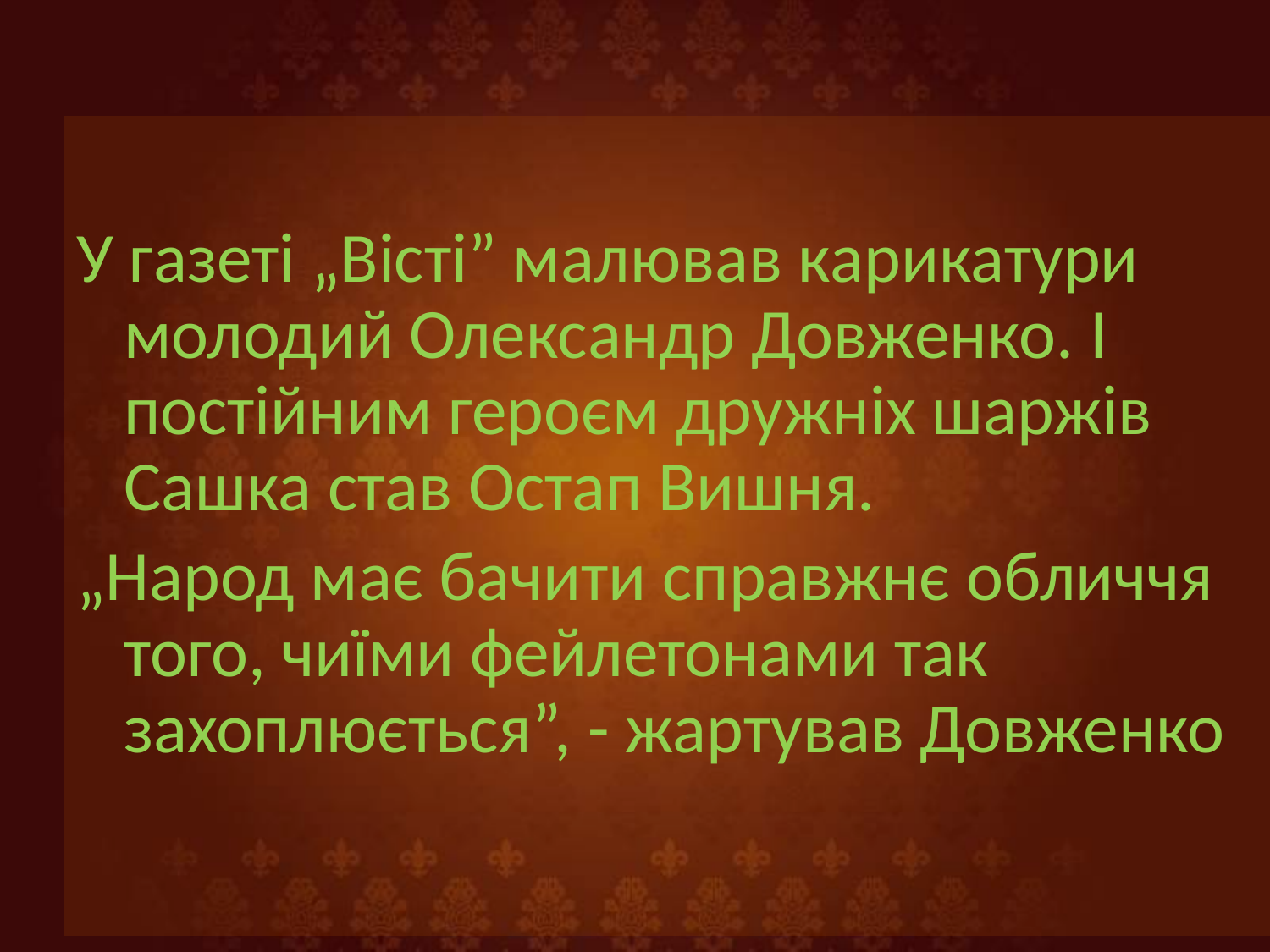

#

У газеті „Вісті” малював карикатури молодий Олександр Довженко. І постійним героєм дружніх шаржів Сашка став Остап Вишня.
„Народ має бачити справжнє обличчя того, чиїми фейлетонами так захоплюється”, - жартував Довженко